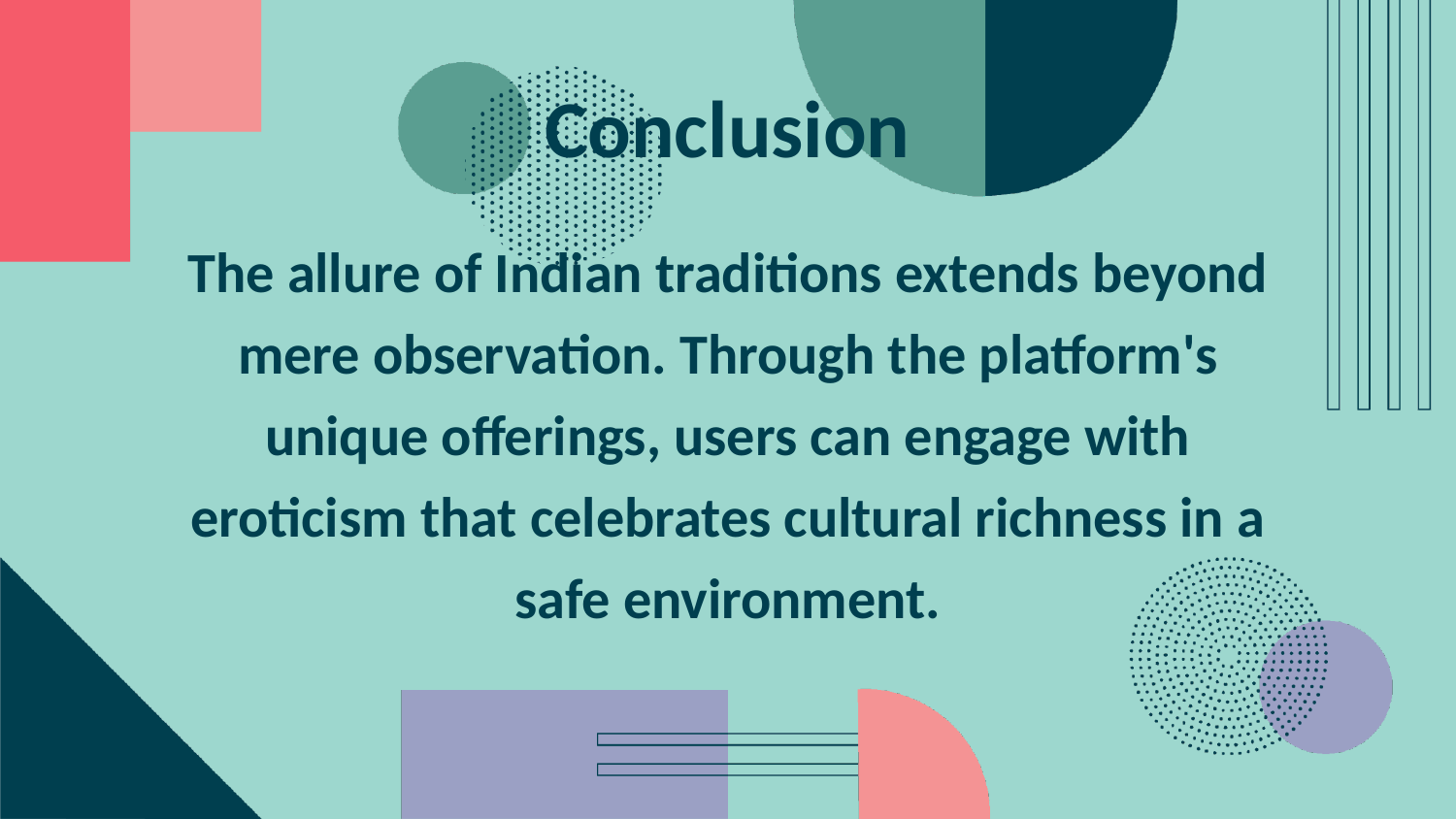

Conclusion
The allure of Indian traditions extends beyond mere observation. Through the platform's unique offerings, users can engage with eroticism that celebrates cultural richness in a safe environment.